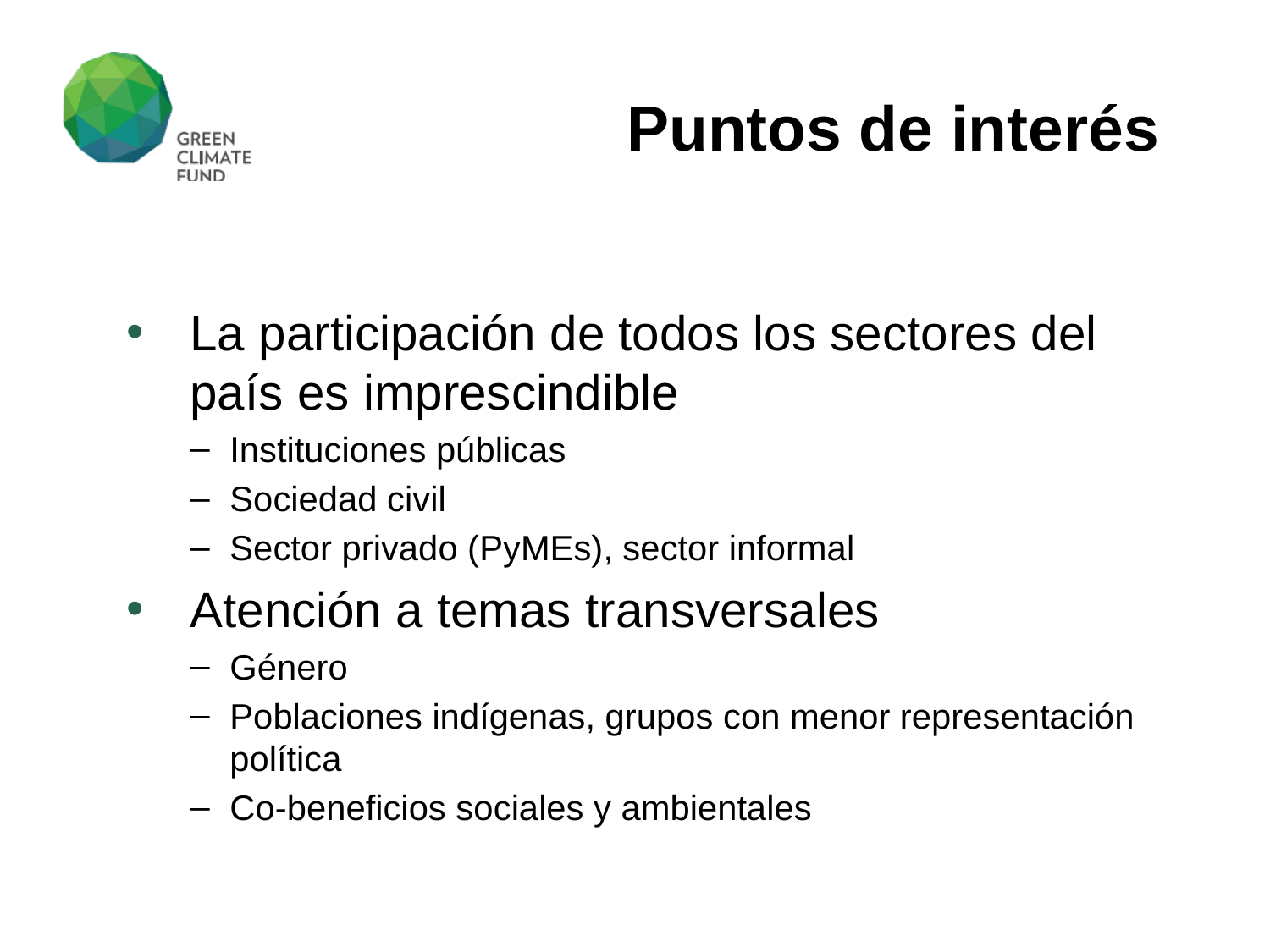

# Puntos de interés
La participación de todos los sectores del país es imprescindible
Instituciones públicas
Sociedad civil
Sector privado (PyMEs), sector informal
Atención a temas transversales
Género
Poblaciones indígenas, grupos con menor representación política
Co-beneficios sociales y ambientales